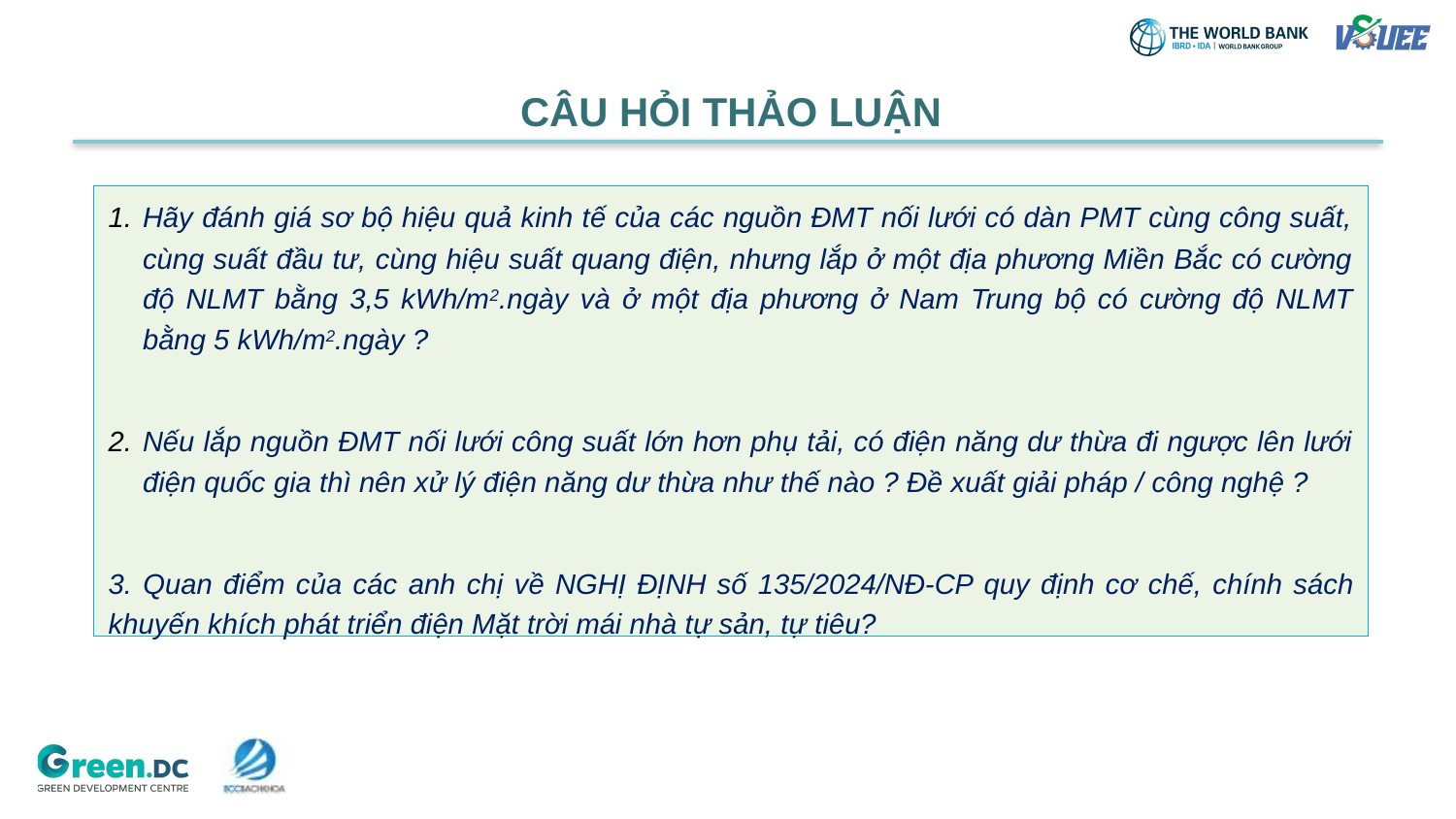

CÂU HỎI THẢO LUẬN
Hãy đánh giá sơ bộ hiệu quả kinh tế của các nguồn ĐMT nối lưới có dàn PMT cùng công suất, cùng suất đầu tư, cùng hiệu suất quang điện, nhưng lắp ở một địa phương Miền Bắc có cường độ NLMT bằng 3,5 kWh/m2.ngày và ở một địa phương ở Nam Trung bộ có cường độ NLMT bằng 5 kWh/m2.ngày ?

Nếu lắp nguồn ĐMT nối lưới công suất lớn hơn phụ tải, có điện năng dư thừa đi ngược lên lưới điện quốc gia thì nên xử lý điện năng dư thừa như thế nào ? Đề xuất giải pháp / công nghệ ?

3. Quan điểm của các anh chị về NGHỊ ĐỊNH số 135/2024/NĐ-CP quy định cơ chế, chính sách khuyến khích phát triển điện Mặt trời mái nhà tự sản, tự tiêu?